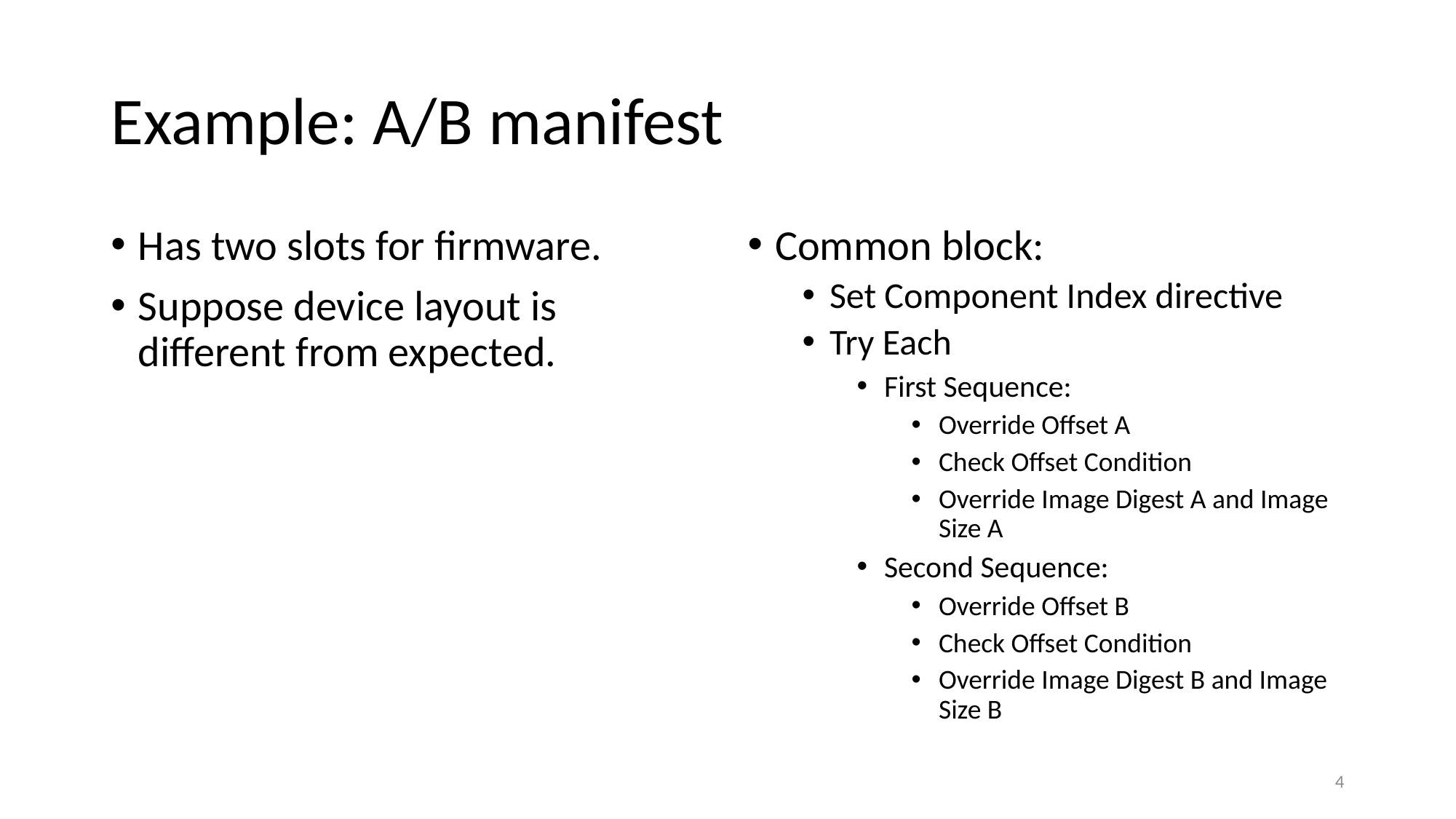

# Example: A/B manifest
Has two slots for firmware.
Suppose device layout is different from expected.
Common block:
Set Component Index directive
Try Each
First Sequence:
Override Offset A
Check Offset Condition
Override Image Digest A and Image Size A
Second Sequence:
Override Offset B
Check Offset Condition
Override Image Digest B and Image Size B
4